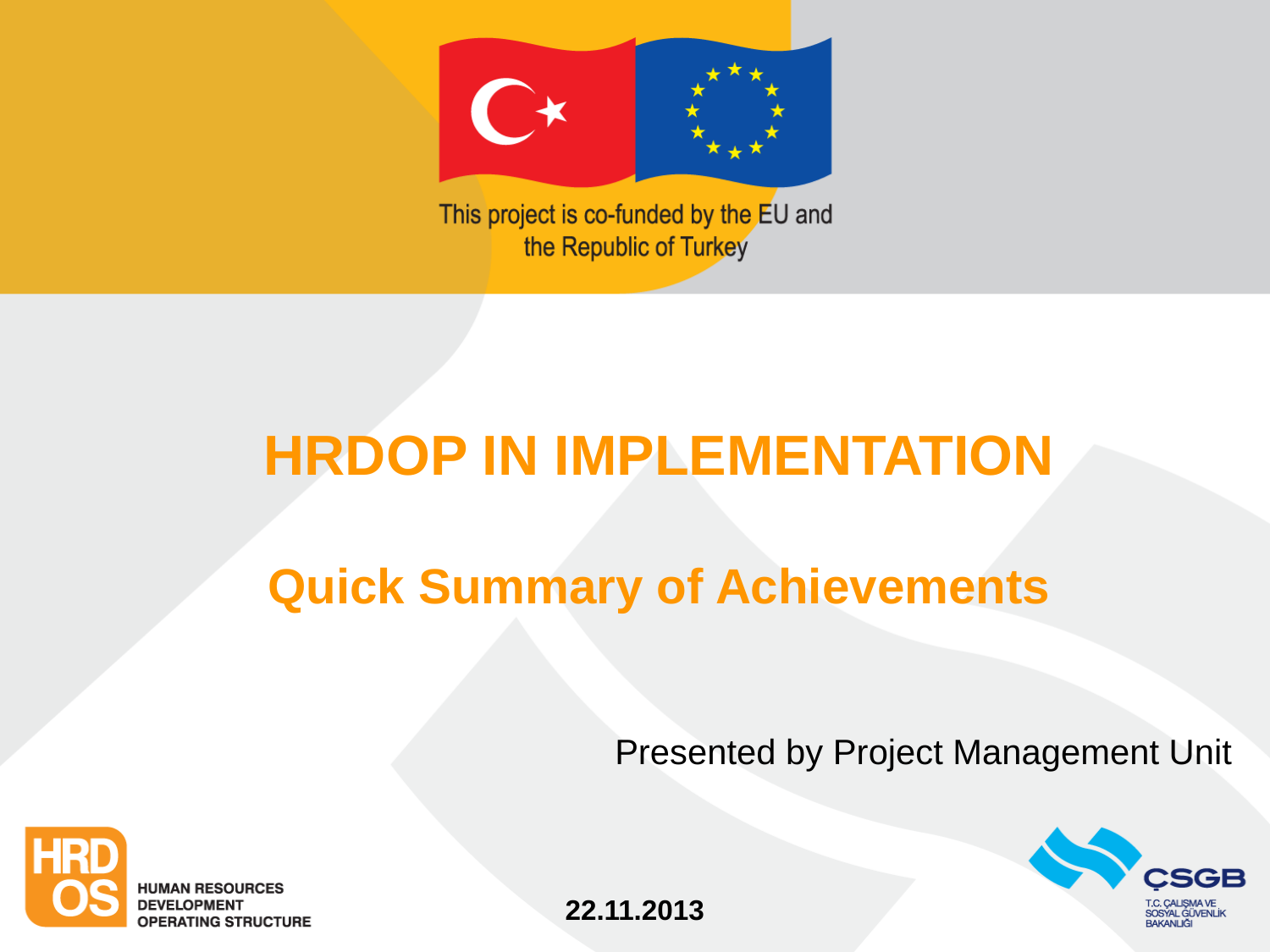

# HRDOP IN IMPLEMENTATION Quick Summary of Achievements
Presented by Project Management Unit

22.11.2013